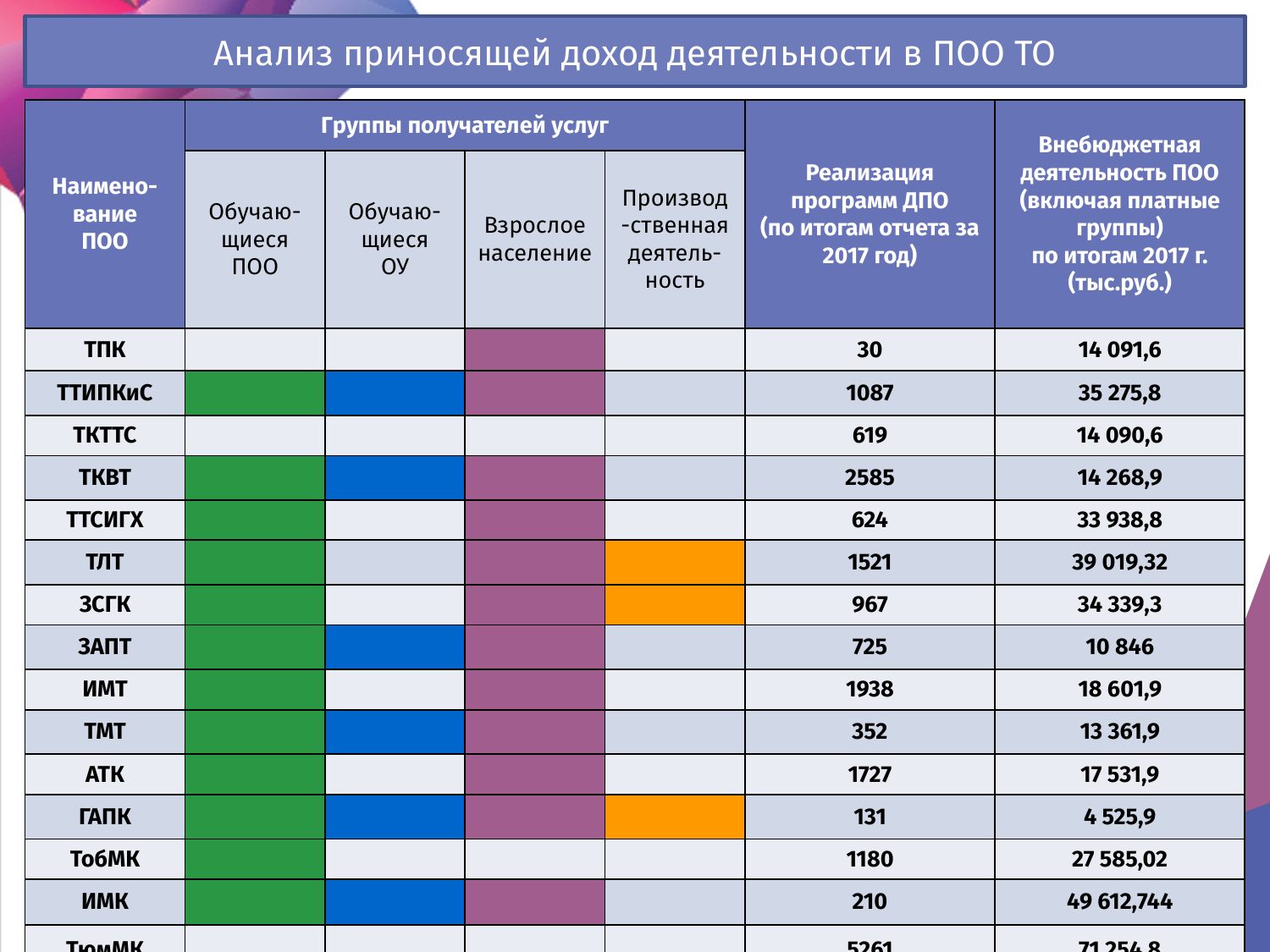

Анализ приносящей доход деятельности в ПОО ТО
| Наимено-вание ПОО | Группы получателей услуг |  |  |  | Реализация программ ДПО (по итогам отчета за 2017 год) | Внебюджетная деятельность ПОО (включая платные группы) по итогам 2017 г. (тыс.руб.) |
| --- | --- | --- | --- | --- | --- | --- |
|  | Обучаю-щиеся ПОО | Обучаю-щиеся ОУ | Взрослое население | Производ-ственная деятель-ность |  |  |
| ТПК |  |  |  |  | 30 | 14 091,6 |
| ТТИПКиС |  |  |  |  | 1087 | 35 275,8 |
| ТКТТС |  |  |  |  | 619 | 14 090,6 |
| ТКВТ |  |  |  |  | 2585 | 14 268,9 |
| ТТСИГХ |  |  |  |  | 624 | 33 938,8 |
| ТЛТ |  |  |  |  | 1521 | 39 019,32 |
| ЗСГК |  |  |  |  | 967 | 34 339,3 |
| ЗАПТ |  |  |  |  | 725 | 10 846 |
| ИМТ |  |  |  |  | 1938 | 18 601,9 |
| ТМТ |  |  |  |  | 352 | 13 361,9 |
| АТК |  |  |  |  | 1727 | 17 531,9 |
| ГАПК |  |  |  |  | 131 | 4 525,9 |
| ТобМК |  |  |  |  | 1180 | 27 585,02 |
| ИМК |  |  |  |  | 210 | 49 612,744 |
| ТюмМК |  |  |  |  | 5261 | 71 254,8 |